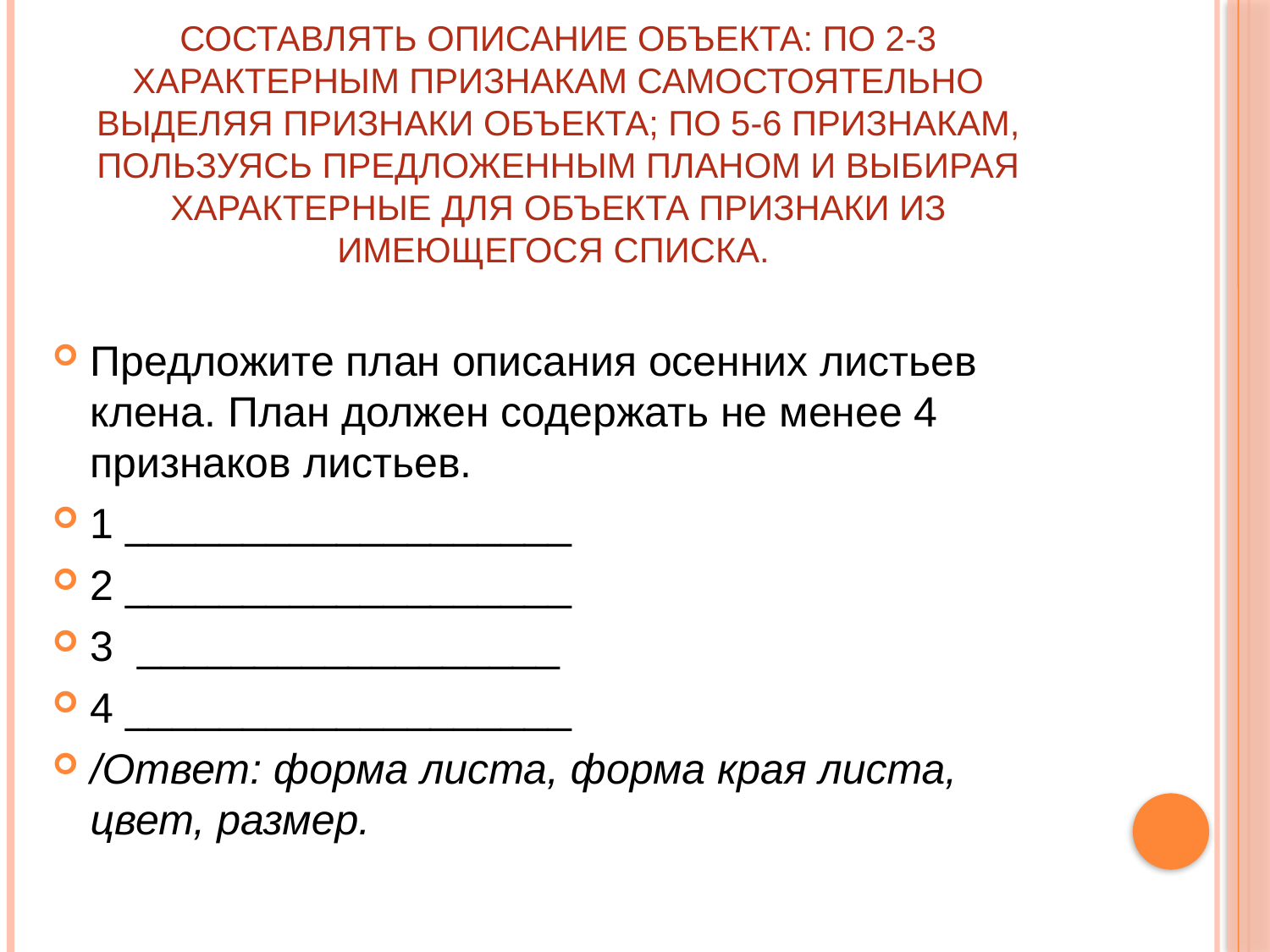

# Составлять описание объекта: по 2-3 характерным признакам самостоятельно выделяя признаки объекта; по 5-6 признакам, пользуясь предложенным планом и выбирая характерные для объекта признаки из имеющегося списка.
Предложите план описания осенних листьев клена. План должен содержать не менее 4 признаков листьев.
1 ___________________
2 ___________________
3  __________________
4 ___________________
/Ответ: форма листа, форма края листа, цвет, размер.